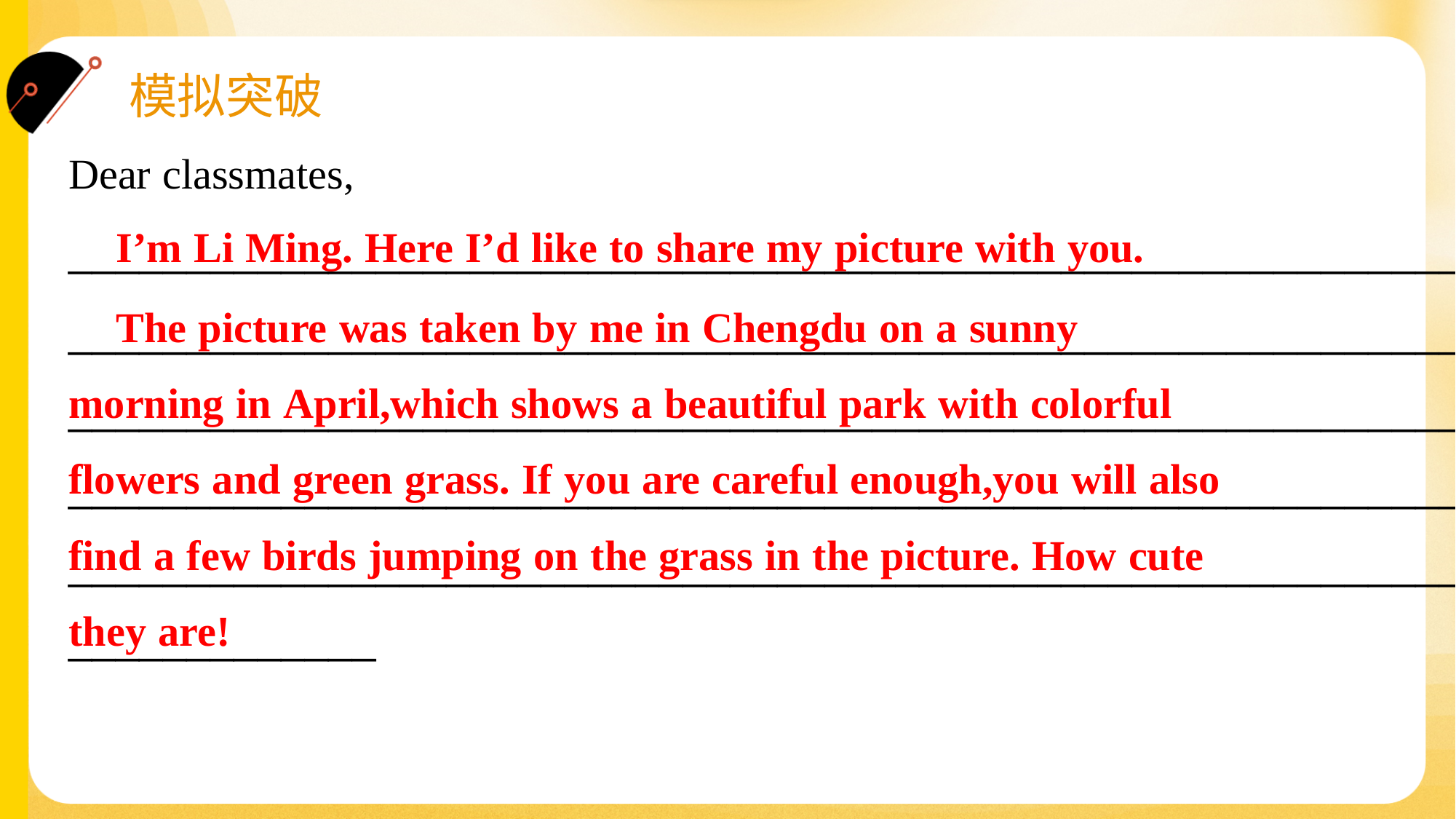

Dear classmates,
______________________________________________________________

______________________________________________________________
______________________________________________________________
______________________________________________________________
______________________________________________________________
_____________#2.1.3
    I’m Li Ming. Here I’d like to share my picture with you.
    The picture was taken by me in Chengdu on a sunny
morning in April,which shows a beautiful park with colorful
flowers and green grass. If you are careful enough,you will also
find a few birds jumping on the grass in the picture. How cute
they are!